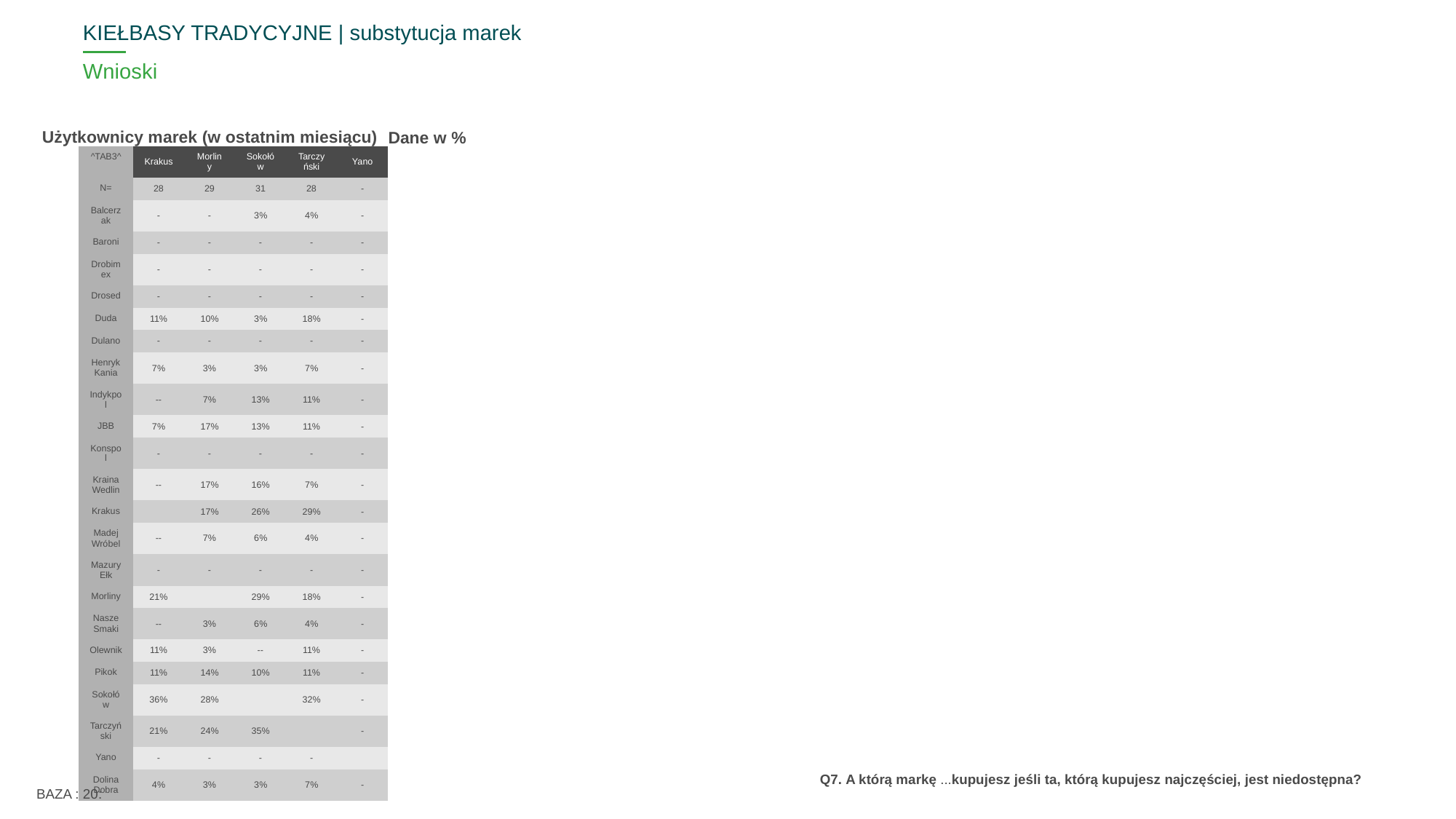

KIEŁBASY TRADYCYJNE | substytucja marek
# Wnioski
Użytkownicy marek (w ostatnim miesiącu)
Dane w %
| ^TAB3^ | Krakus | Morliny | Sokołów | Tarczyński | Yano |
| --- | --- | --- | --- | --- | --- |
| N= | 28 | 29 | 31 | 28 | - |
| Balcerzak | - | - | 3% | 4% | - |
| Baroni | - | - | - | - | - |
| Drobimex | - | - | - | - | - |
| Drosed | - | - | - | - | - |
| Duda | 11% | 10% | 3% | 18% | - |
| Dulano | - | - | - | - | - |
| Henryk Kania | 7% | 3% | 3% | 7% | - |
| Indykpol | -- | 7% | 13% | 11% | - |
| JBB | 7% | 17% | 13% | 11% | - |
| Konspol | - | - | - | - | - |
| Kraina Wedlin | -- | 17% | 16% | 7% | - |
| Krakus |  | 17% | 26% | 29% | - |
| Madej Wróbel | -- | 7% | 6% | 4% | - |
| Mazury Ełk | - | - | - | - | - |
| Morliny | 21% |  | 29% | 18% | - |
| Nasze Smaki | -- | 3% | 6% | 4% | - |
| Olewnik | 11% | 3% | -- | 11% | - |
| Pikok | 11% | 14% | 10% | 11% | - |
| Sokołów | 36% | 28% |  | 32% | - |
| Tarczyński | 21% | 24% | 35% |  | - |
| Yano | - | - | - | - |  |
| Dolina Dobra | 4% | 3% | 3% | 7% | - |

BAZA : 20:
Q7. A którą markę ...kupujesz jeśli ta, którą kupujesz najczęściej, jest niedostępna?